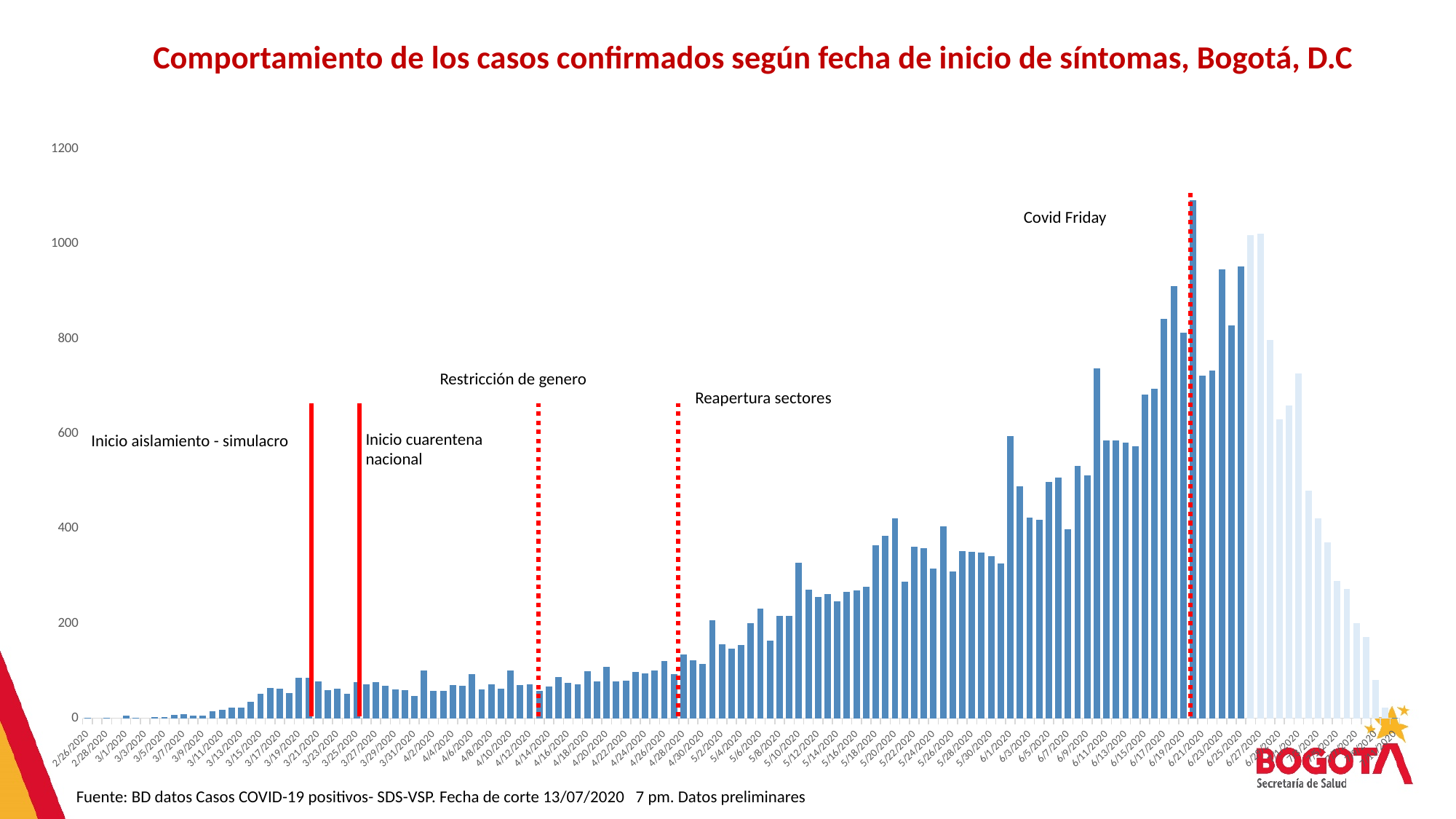

Comportamiento de los casos confirmados según fecha de inicio de síntomas, Bogotá, D.C

### Chart

| Category | Cuenta de grafica inicio sintomas |
|---|---|
| 43887 | 1.0 |
| 43889 | 1.0 |
| 43891 | 5.0 |
| 43892 | 1.0 |
| 43894 | 3.0 |
| 43895 | 3.0 |
| 43896 | 7.0 |
| 43897 | 9.0 |
| 43898 | 5.0 |
| 43899 | 5.0 |
| 43900 | 14.0 |
| 43901 | 17.0 |
| 43902 | 22.0 |
| 43903 | 22.0 |
| 43904 | 35.0 |
| 43905 | 52.0 |
| 43906 | 64.0 |
| 43907 | 63.0 |
| 43908 | 53.0 |
| 43909 | 85.0 |
| 43910 | 86.0 |
| 43911 | 77.0 |
| 43912 | 59.0 |
| 43913 | 63.0 |
| 43914 | 51.0 |
| 43915 | 76.0 |
| 43916 | 71.0 |
| 43917 | 76.0 |
| 43918 | 69.0 |
| 43919 | 61.0 |
| 43920 | 59.0 |
| 43921 | 47.0 |
| 43922 | 100.0 |
| 43923 | 58.0 |
| 43924 | 58.0 |
| 43925 | 70.0 |
| 43926 | 69.0 |
| 43927 | 93.0 |
| 43928 | 60.0 |
| 43929 | 72.0 |
| 43930 | 62.0 |
| 43931 | 100.0 |
| 43932 | 70.0 |
| 43933 | 71.0 |
| 43934 | 58.0 |
| 43935 | 67.0 |
| 43936 | 87.0 |
| 43937 | 74.0 |
| 43938 | 71.0 |
| 43939 | 99.0 |
| 43940 | 78.0 |
| 43941 | 109.0 |
| 43942 | 77.0 |
| 43943 | 79.0 |
| 43944 | 98.0 |
| 43945 | 94.0 |
| 43946 | 100.0 |
| 43947 | 120.0 |
| 43948 | 93.0 |
| 43949 | 135.0 |
| 43950 | 122.0 |
| 43951 | 114.0 |
| 43952 | 207.0 |
| 43953 | 156.0 |
| 43954 | 147.0 |
| 43955 | 154.0 |
| 43956 | 201.0 |
| 43957 | 231.0 |
| 43958 | 163.0 |
| 43959 | 216.0 |
| 43960 | 216.0 |
| 43961 | 328.0 |
| 43962 | 271.0 |
| 43963 | 255.0 |
| 43964 | 262.0 |
| 43965 | 246.0 |
| 43966 | 267.0 |
| 43967 | 269.0 |
| 43968 | 277.0 |
| 43969 | 364.0 |
| 43970 | 385.0 |
| 43971 | 422.0 |
| 43972 | 288.0 |
| 43973 | 362.0 |
| 43974 | 358.0 |
| 43975 | 316.0 |
| 43976 | 405.0 |
| 43977 | 310.0 |
| 43978 | 352.0 |
| 43979 | 351.0 |
| 43980 | 350.0 |
| 43981 | 341.0 |
| 43982 | 326.0 |
| 43983 | 595.0 |
| 43984 | 489.0 |
| 43985 | 423.0 |
| 43986 | 419.0 |
| 43987 | 499.0 |
| 43988 | 508.0 |
| 43989 | 399.0 |
| 43990 | 533.0 |
| 43991 | 512.0 |
| 43992 | 738.0 |
| 43993 | 586.0 |
| 43994 | 586.0 |
| 43995 | 581.0 |
| 43996 | 574.0 |
| 43997 | 682.0 |
| 43998 | 695.0 |
| 43999 | 842.0 |
| 44000 | 912.0 |
| 44001 | 813.0 |
| 44002 | 1093.0 |
| 44003 | 722.0 |
| 44004 | 734.0 |
| 44005 | 947.0 |
| 44006 | 828.0 |
| 44007 | 953.0 |
| 44008 | 1019.0 |
| 44009 | 1022.0 |
| 44010 | 798.0 |
| 44011 | 631.0 |
| 44012 | 660.0 |
| 44013 | 727.0 |
| 44014 | 480.0 |
| 44015 | 422.0 |
| 44016 | 371.0 |
| 44017 | 290.0 |
| 44018 | 273.0 |
| 44019 | 201.0 |
| 44020 | 172.0 |
| 44021 | 80.0 |
| 44022 | 23.0 |
| 44023 | 1.0 |
Covid Friday
Restricción de genero
Reapertura sectores
Inicio cuarentena nacional
Inicio aislamiento - simulacro
Fuente: BD datos Casos COVID-19 positivos- SDS-VSP. Fecha de corte 13/07/2020   7 pm. Datos preliminares